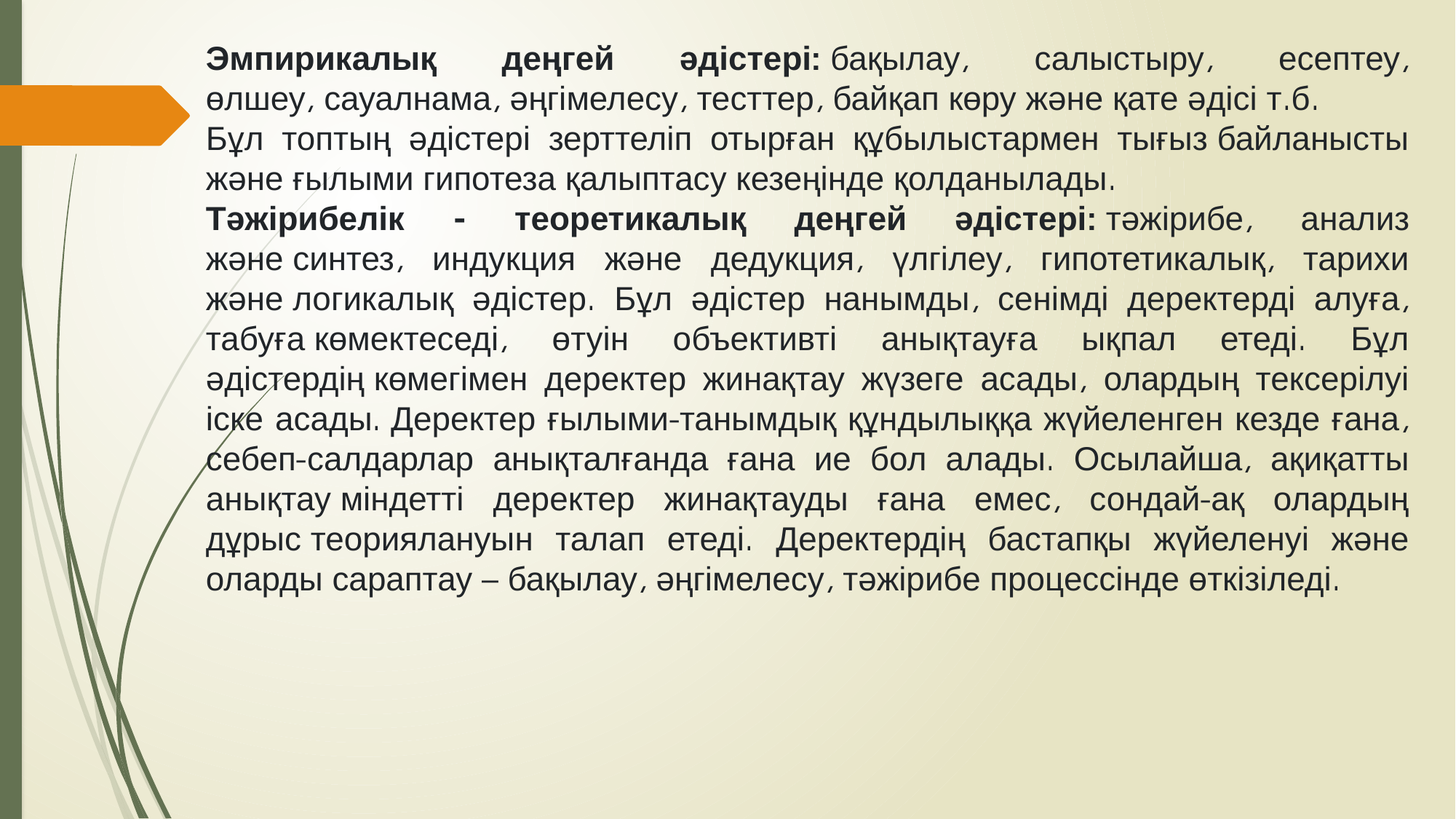

Эмпирикалық деңгей әдістері: бақылау, салыстыру, есептеу, өлшеу, сауалнама, әңгімелесу, тесттер, байқап көру және қате әдісі т.б.
Бұл топтың әдістері зерттеліп отырған құбылыстармен тығыз байланысты және ғылыми гипотеза қалыптасу кезеңінде қолданылады.
Тәжірибелік - теоретикалық деңгей әдістері: тәжірибе, анализ және синтез, индукция және дедукция, үлгілеу, гипотетикалық, тарихи және логикалық әдістер. Бұл әдістер нанымды, сенімді деректерді алуға, табуға көмектеседі, өтуін объективті анықтауға ықпал етеді. Бұл әдістердің көмегімен деректер жинақтау жүзеге асады, олардың тексерілуі іске асады. Деректер ғылыми-танымдық құндылыққа жүйеленген кезде ғана, себеп-салдарлар анықталғанда ғана ие бол алады. Осылайша, ақиқатты анықтау міндетті деректер жинақтауды ғана емес, сондай-ақ олардың дұрыс теориялануын талап етеді. Деректердің бастапқы жүйеленуі және оларды сараптау – бақылау, әңгімелесу, тәжірибе процессінде өткізіледі.